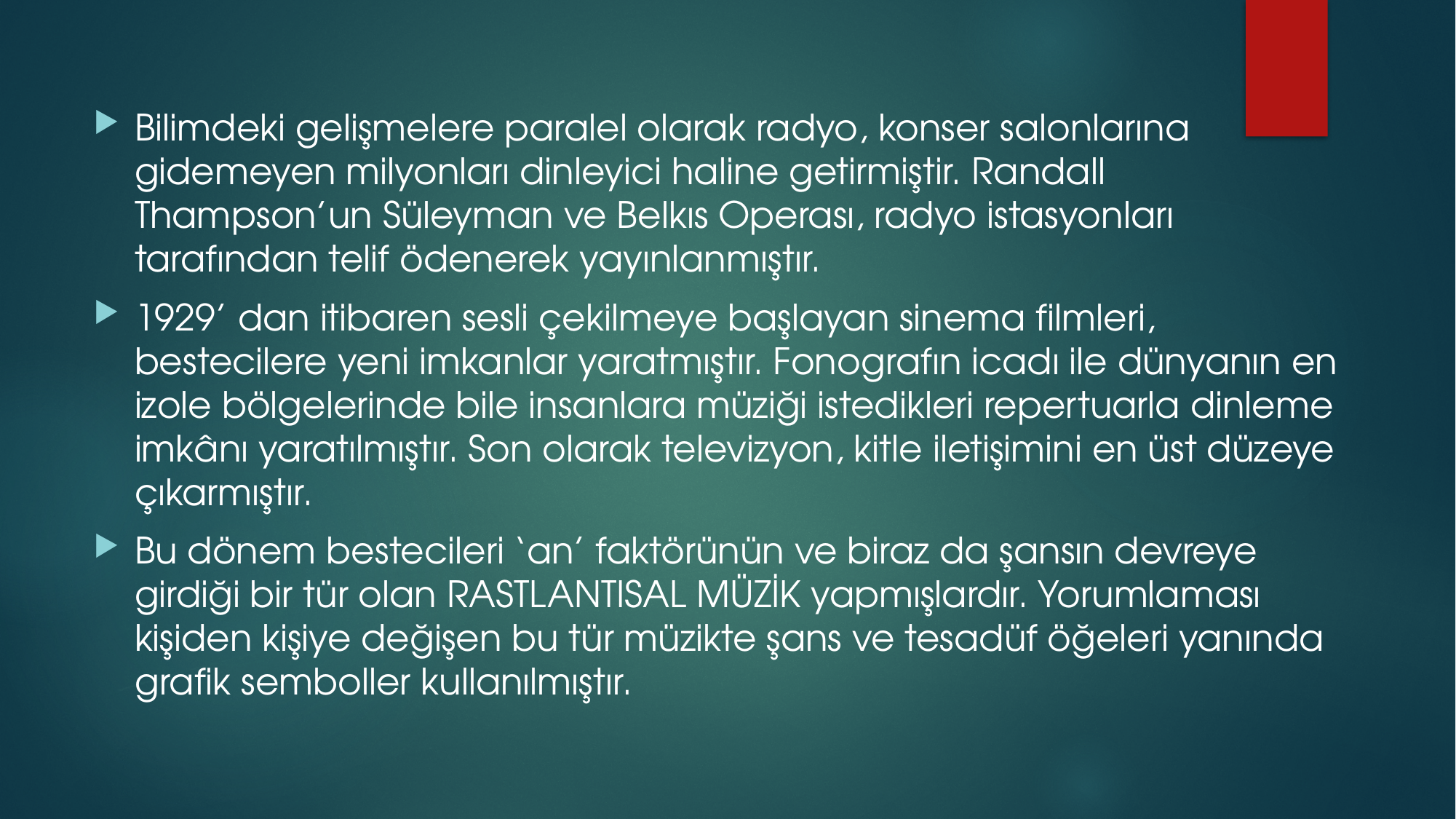

Bilimdeki gelişmelere paralel olarak radyo, konser salonlarına gidemeyen milyonları dinleyici haline getirmiştir. Randall Thampson’un Süleyman ve Belkıs Operası, radyo istasyonları tarafından telif ödenerek yayınlanmıştır.
1929’ dan itibaren sesli çekilmeye başlayan sinema filmleri, bestecilere yeni imkanlar yaratmıştır. Fonografın icadı ile dünyanın en izole bölgelerinde bile insanlara müziği istedikleri repertuarla dinleme imkânı yaratılmıştır. Son olarak televizyon, kitle iletişimini en üst düzeye çıkarmıştır.
Bu dönem bestecileri ‘an’ faktörünün ve biraz da şansın devreye girdiği bir tür olan RASTLANTISAL MÜZİK yapmışlardır. Yorumlaması kişiden kişiye değişen bu tür müzikte şans ve tesadüf öğeleri yanında grafik semboller kullanılmıştır.